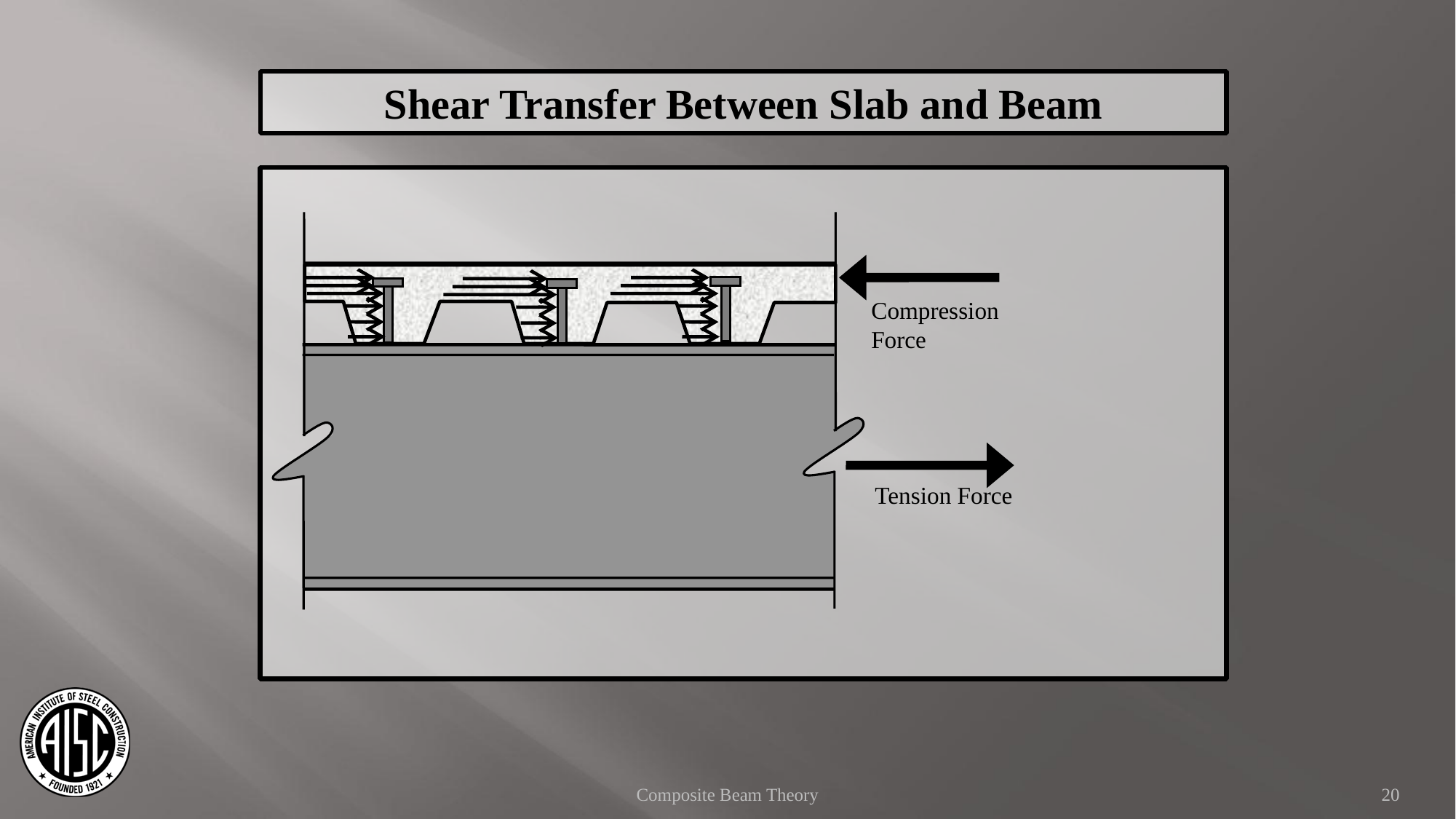

Shear Transfer Between Slab and Beam

Compression Force

Tension Force

20
Composite Beam Theory